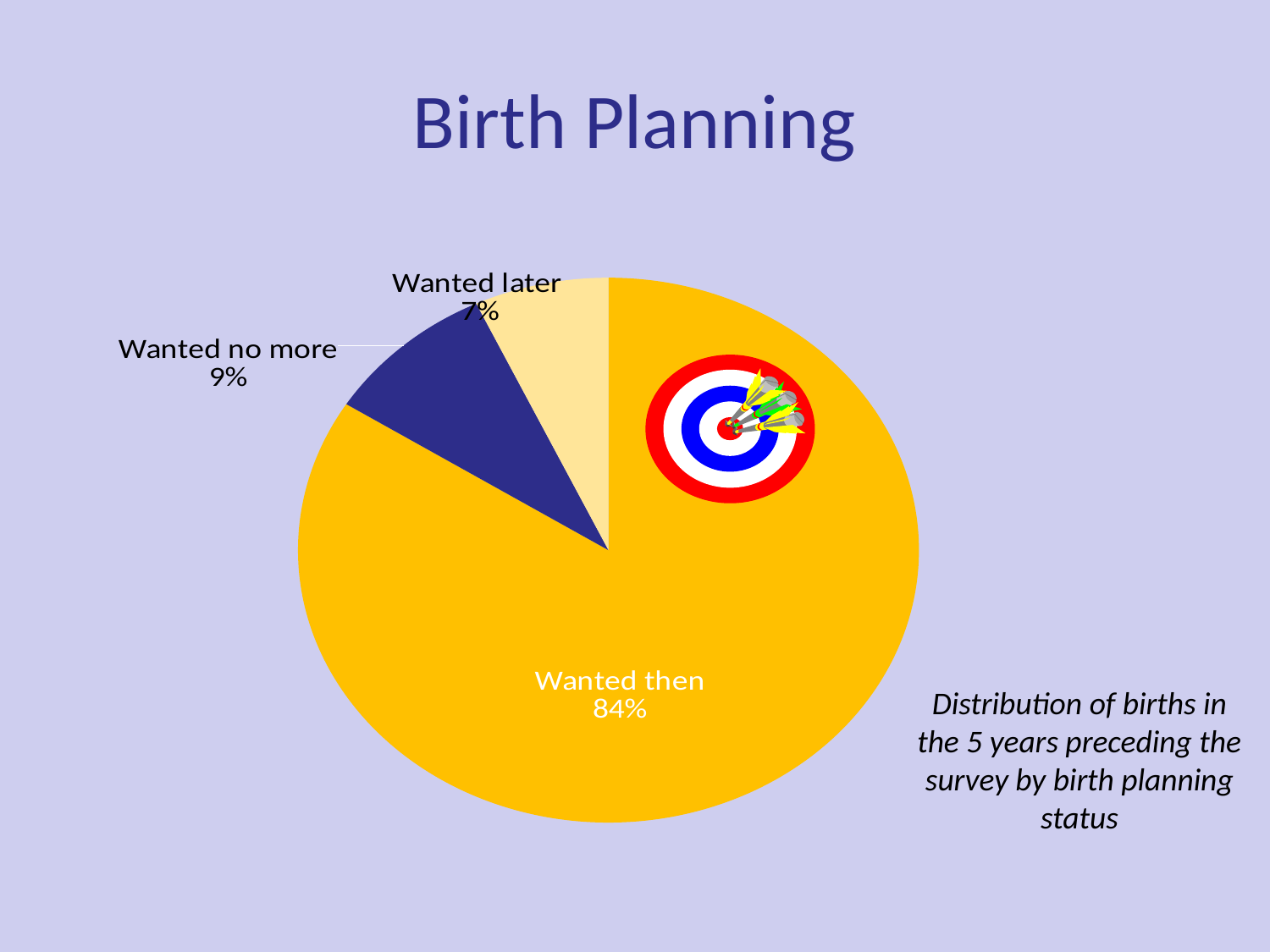

# Birth Planning

### Chart

| Category | Sales |
|---|---|
| Wanted then | 84.0 |
| Wanted no more | 9.0 |
| Wanted later  | 7.0 |
Distribution of births in the 5 years preceding the survey by birth planning status